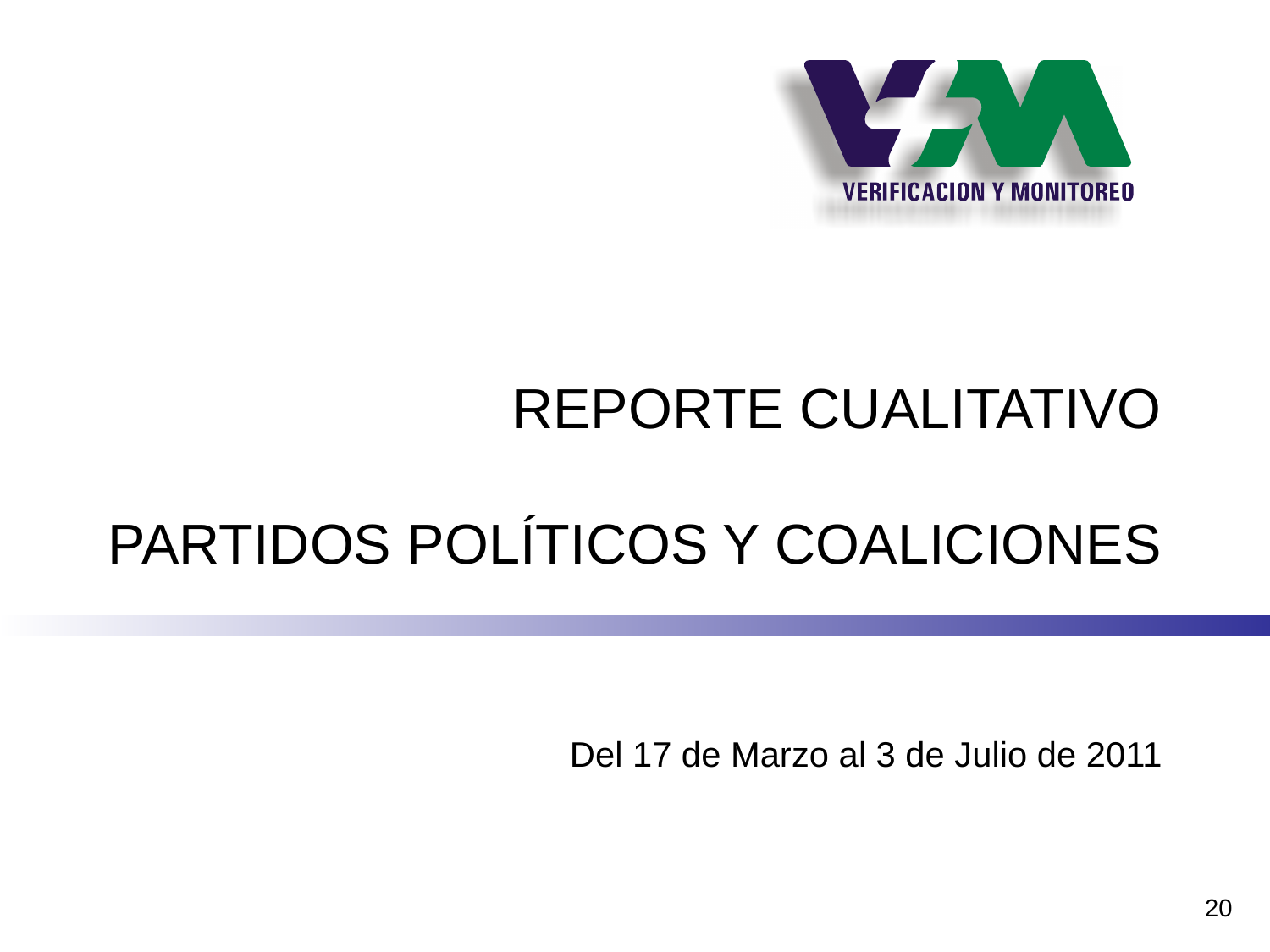

# REPORTE CUALITATIVO PARTIDOS POLÍTICOS Y COALICIONES

Del 17 de Marzo al 3 de Julio de 2011
20